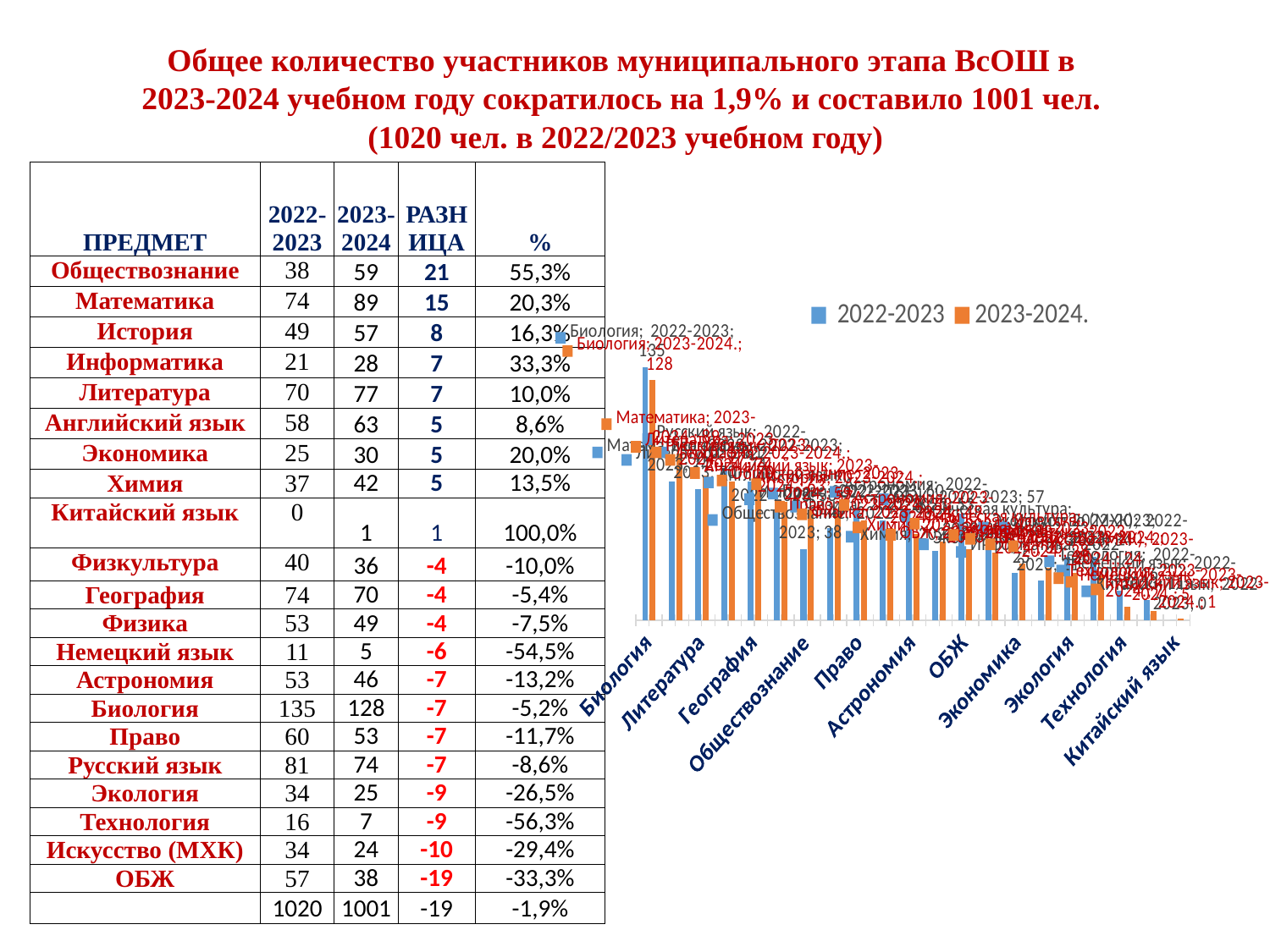

# Общее количество участников муниципального этапа ВсОШ в 2023-2024 учебном году сократилось на 1,9% и составило 1001 чел. (1020 чел. в 2022/2023 учебном году)
| ПРЕДМЕТ | 2022-2023 | 2023-2024 | РАЗНИЦА | % |
| --- | --- | --- | --- | --- |
| Обществознание | 38 | 59 | 21 | 55,3% |
| Математика | 74 | 89 | 15 | 20,3% |
| История | 49 | 57 | 8 | 16,3% |
| Информатика | 21 | 28 | 7 | 33,3% |
| Литература | 70 | 77 | 7 | 10,0% |
| Английский язык | 58 | 63 | 5 | 8,6% |
| Экономика | 25 | 30 | 5 | 20,0% |
| Химия | 37 | 42 | 5 | 13,5% |
| Китайский язык | 0 | 1 | 1 | 100,0% |
| Физкультура | 40 | 36 | -4 | -10,0% |
| География | 74 | 70 | -4 | -5,4% |
| Физика | 53 | 49 | -4 | -7,5% |
| Немецкий язык | 11 | 5 | -6 | -54,5% |
| Астрономия | 53 | 46 | -7 | -13,2% |
| Биология | 135 | 128 | -7 | -5,2% |
| Право | 60 | 53 | -7 | -11,7% |
| Русский язык | 81 | 74 | -7 | -8,6% |
| Экология | 34 | 25 | -9 | -26,5% |
| Технология | 16 | 7 | -9 | -56,3% |
| Искусство (МХК) | 34 | 24 | -10 | -29,4% |
| ОБЖ | 57 | 38 | -19 | -33,3% |
|  | 1020 | 1001 | -19 | -1,9% |

### Chart

| Category |  2022-2023 | 2023-2024. |
|---|---|---|
| Биология | 135.0 | 128.0 |
| Математика | 74.0 | 89.0 |
| Литература | 70.0 | 77.0 |
| Русский язык | 81.0 | 74.0 |
| География | 74.0 | 70.0 |
| Английский язык | 58.0 | 63.0 |
| Обществознание | 38.0 | 59.0 |
| История | 49.0 | 57.0 |
| Право | 60.0 | 53.0 |
| Физика | 53.0 | 49.0 |
| Астрономия | 53.0 | 46.0 |
| Химия | 37.0 | 42.0 |
| ОБЖ | 57.0 | 38.0 |
| Физическая культура | 40.0 | 36.0 |
| Экономика | 25.0 | 30.0 |
| Информатика | 21.0 | 28.0 |
| Экология | 34.0 | 25.0 |
| Искусство (МХК) | 34.0 | 24.0 |
| Технология | 16.0 | 7.0 |
| Немецкий язык | 11.0 | 5.0 |
| Китайский язык | 0.0 | 1.0 |